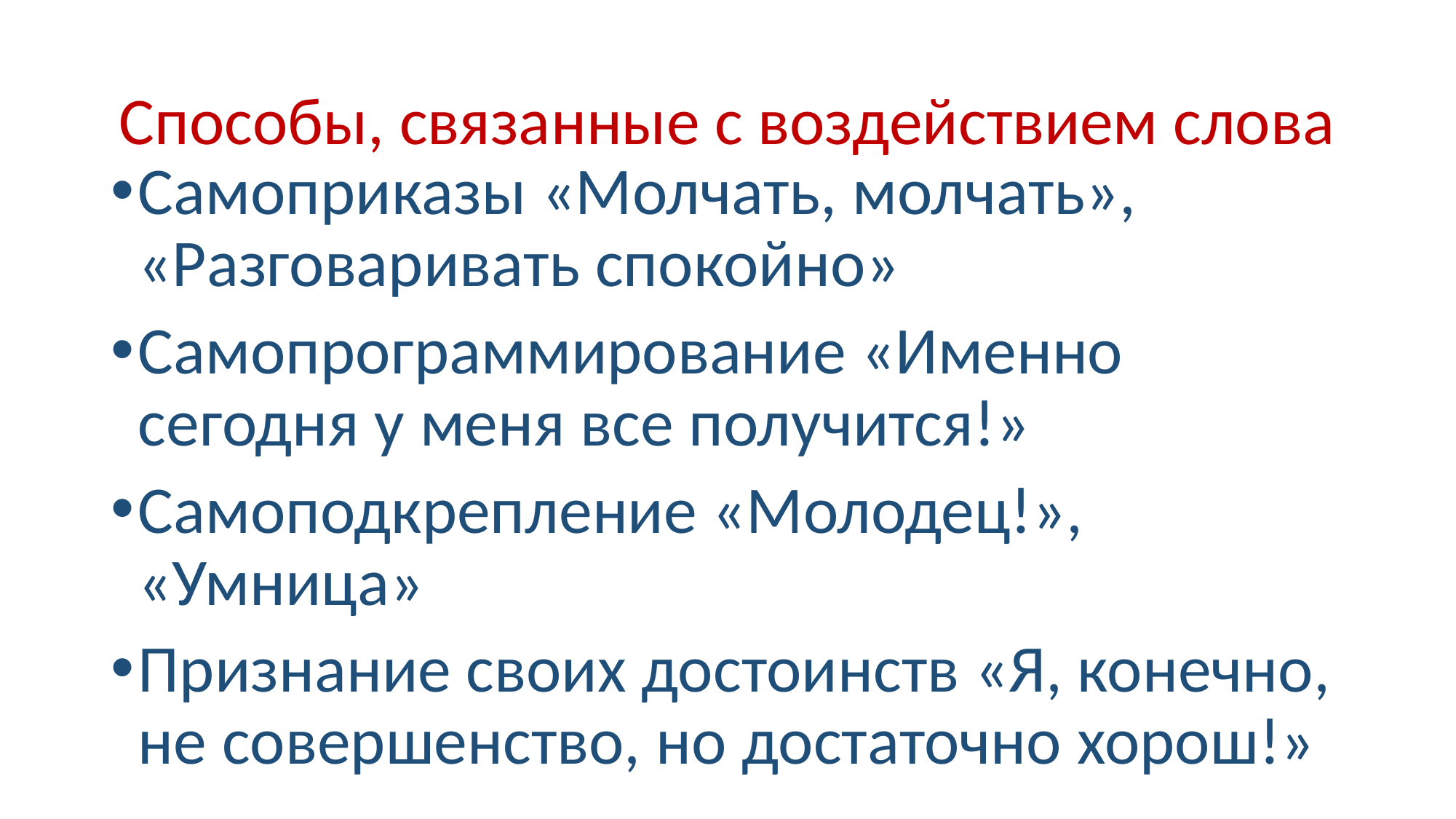

# Способы, связанные с воздействием слова
Самоприказы «Молчать, молчать», «Разговаривать спокойно»
Самопрограммирование «Именно сегодня у меня все получится!»
Самоподкрепление «Молодец!», «Умница»
Признание своих достоинств «Я, конечно, не совершенство, но достаточно хорош!»